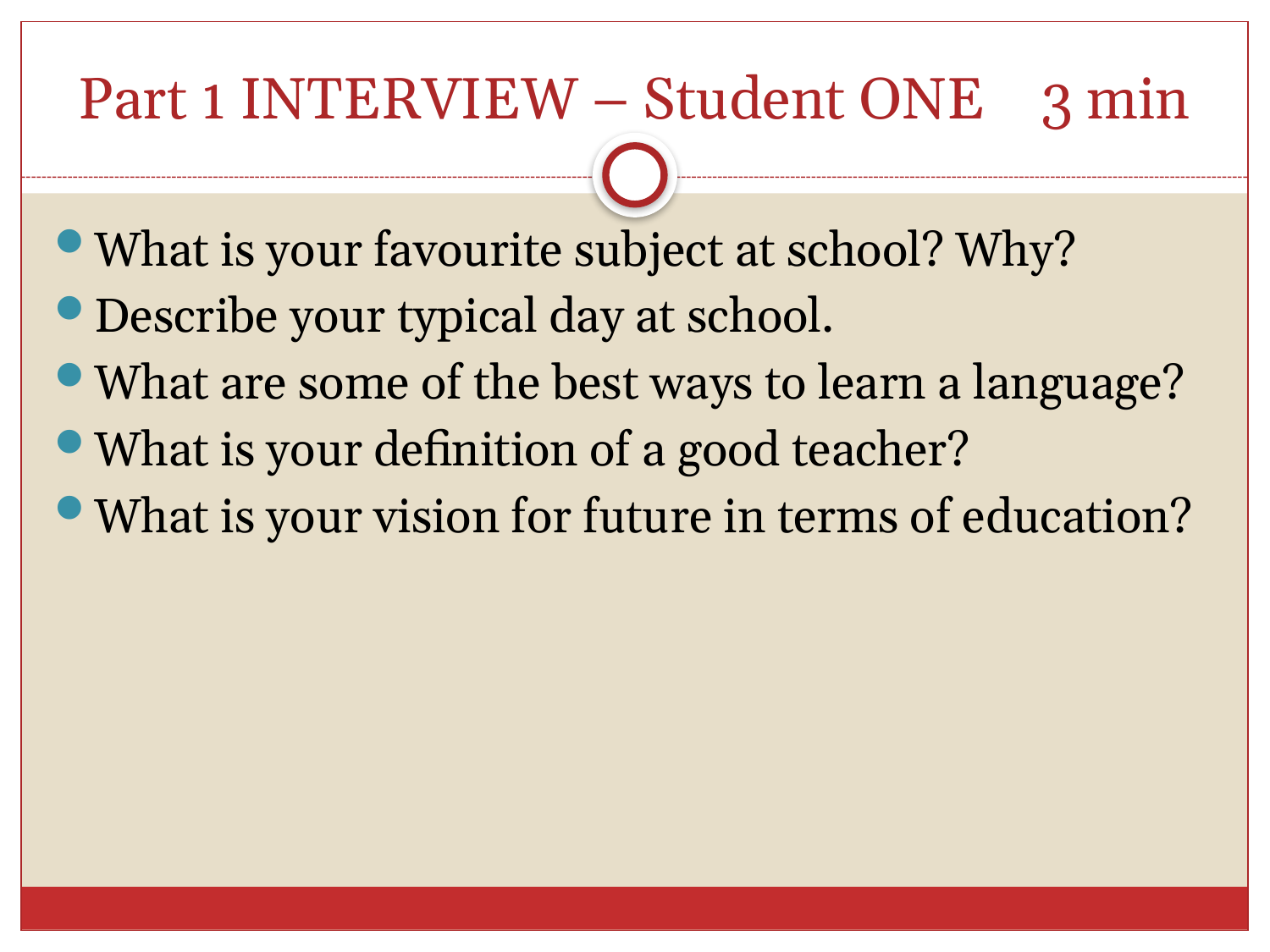

# Part 1 INTERVIEW – Student ONE    3 min
What is your favourite subject at school? Why?
Describe your typical day at school.
What are some of the best ways to learn a language?
What is your definition of a good teacher?
What is your vision for future in terms of education?